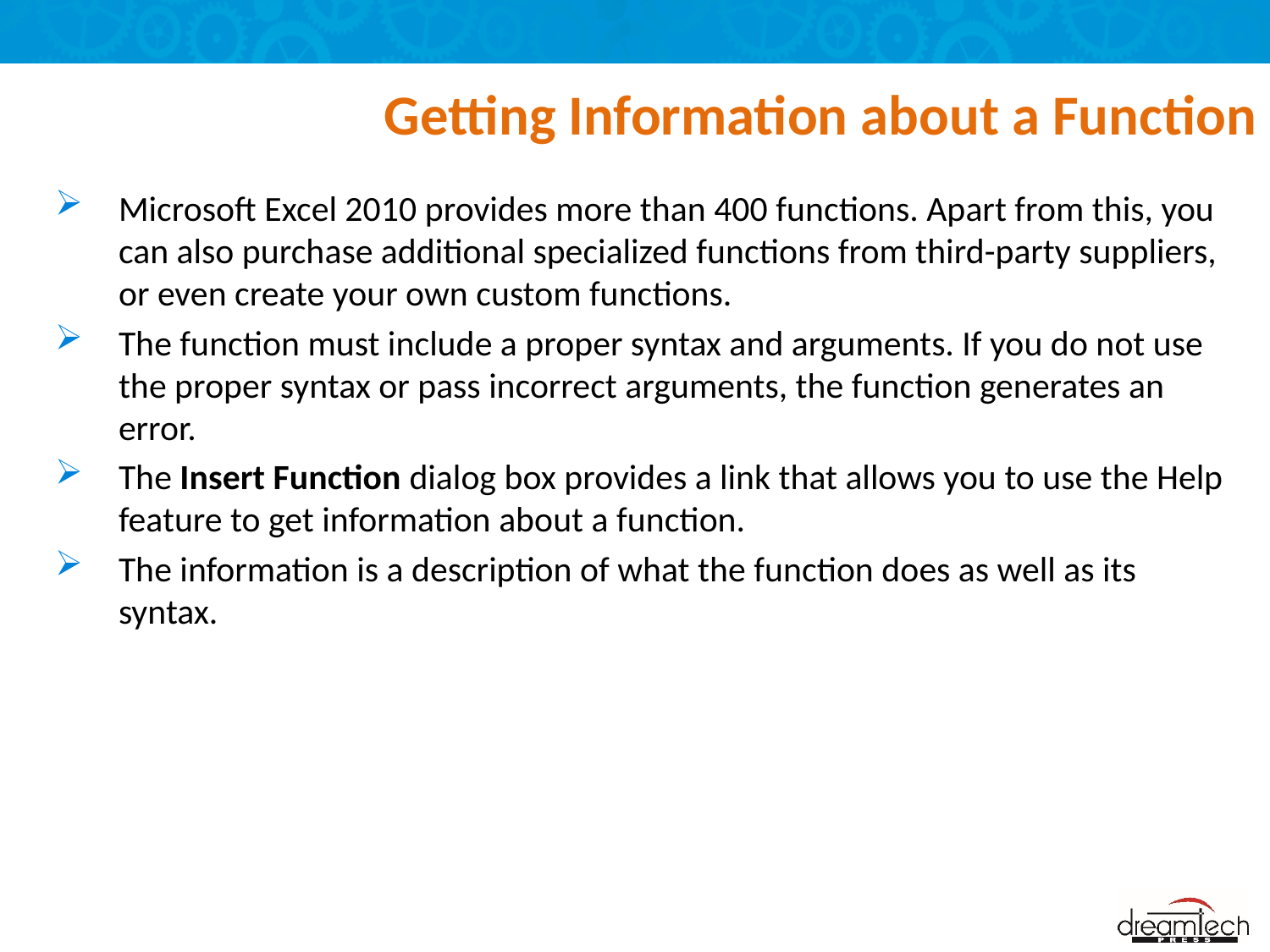

# Getting Information about a Function
Microsoft Excel 2010 provides more than 400 functions. Apart from this, you can also purchase additional specialized functions from third-party suppliers, or even create your own custom functions.
The function must include a proper syntax and arguments. If you do not use the proper syntax or pass incorrect arguments, the function generates an error.
The Insert Function dialog box provides a link that allows you to use the Help feature to get information about a function.
The information is a description of what the function does as well as its syntax.